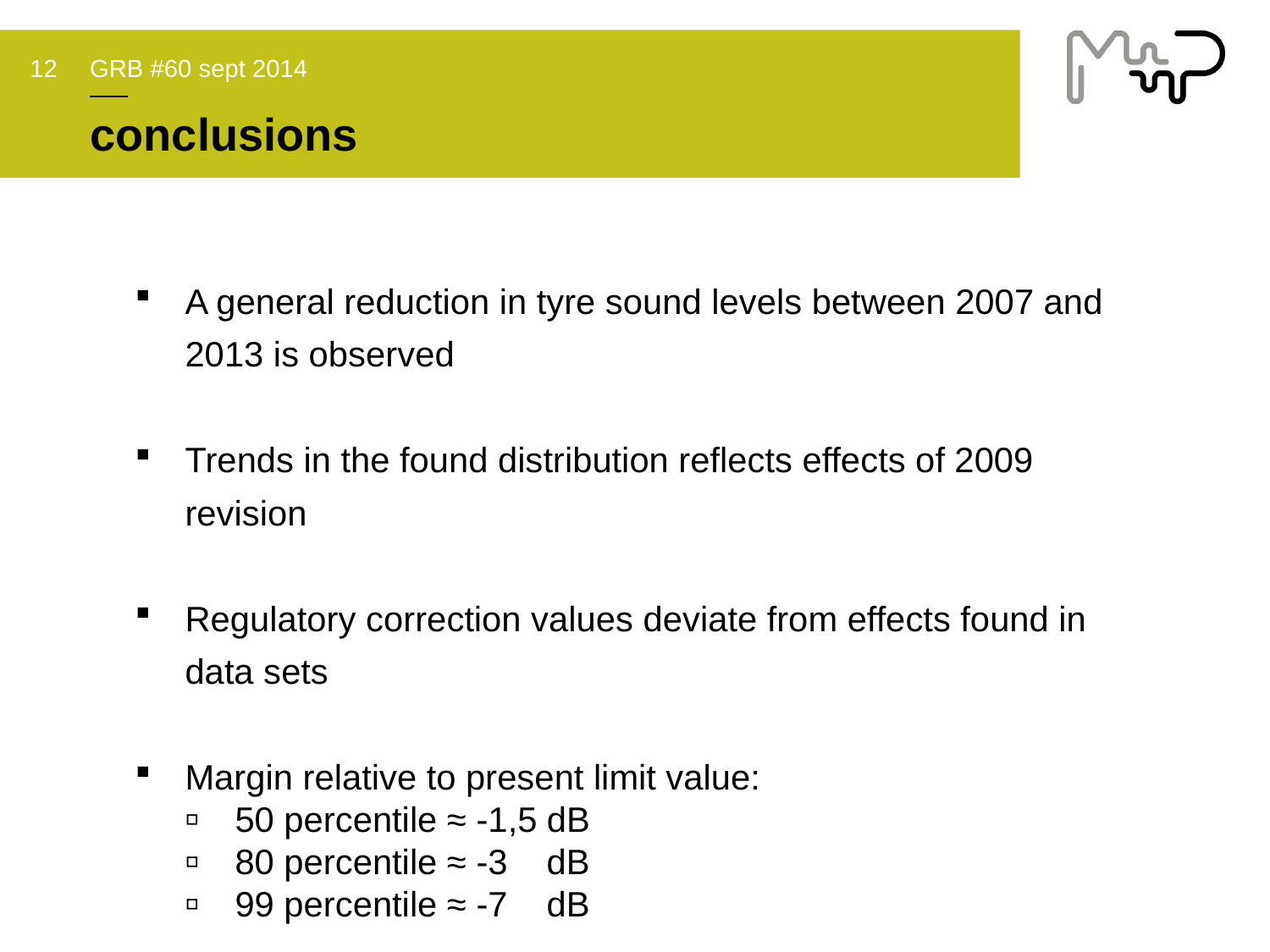

GRB #60 sept 2014
12
# conclusions
A general reduction in tyre sound levels between 2007 and 2013 is observed

Trends in the found distribution reflects effects of 2009 revision

Regulatory correction values deviate from effects found in data sets

Margin relative to present limit value:
50 percentile ≈ -1,5 dB
80 percentile ≈ -3    dB
99 percentile ≈ -7    dB